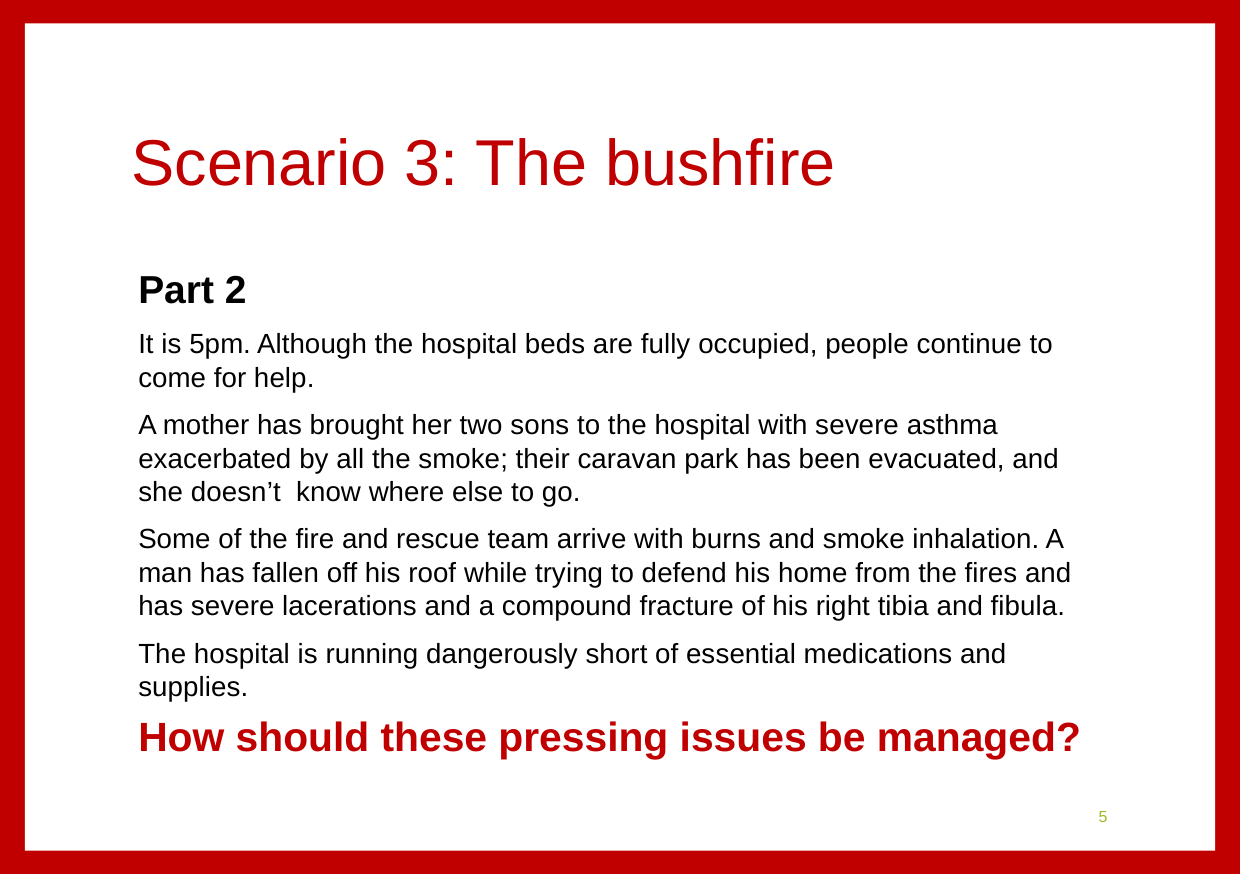

# Scenario 3: The bushfire
Part 2
It is 5pm. Although the hospital beds are fully occupied, people continue to come for help.
A mother has brought her two sons to the hospital with severe asthma exacerbated by all the smoke; their caravan park has been evacuated, and she doesn’t  know where else to go.
Some of the fire and rescue team arrive with burns and smoke inhalation. A man has fallen off his roof while trying to defend his home from the fires and has severe lacerations and a compound fracture of his right tibia and fibula.
The hospital is running dangerously short of essential medications and supplies.
How should these pressing issues be managed?

5